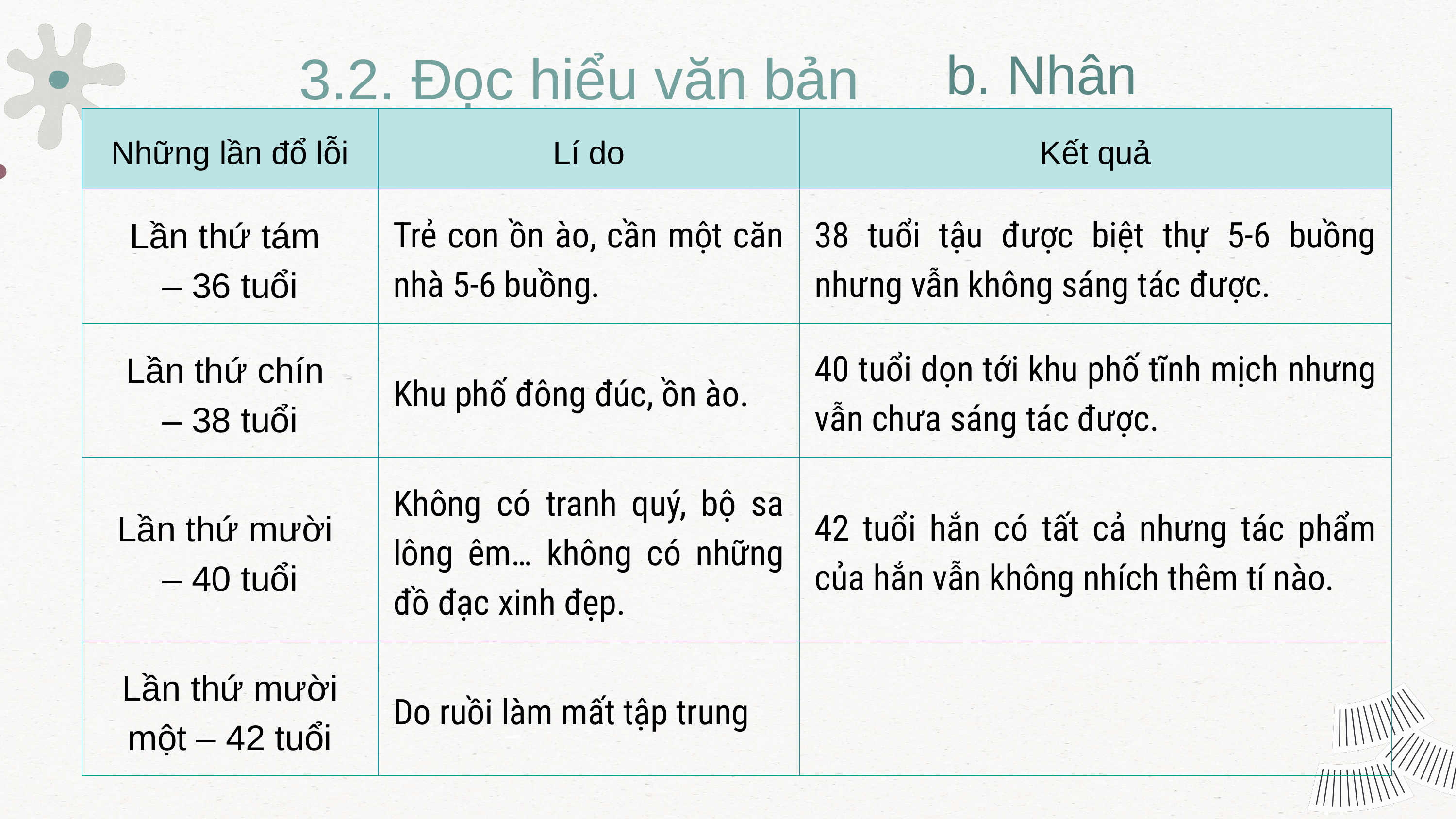

b. Nhân vật
3.2. Đọc hiểu văn bản
| Những lần đổ lỗi | Lí do | Kết quả |
| --- | --- | --- |
| Lần thứ tám – 36 tuổi | Trẻ con ồn ào, cần một căn nhà 5-6 buồng. | 38 tuổi tậu được biệt thự 5-6 buồng nhưng vẫn không sáng tác được. |
| Lần thứ chín – 38 tuổi | Khu phố đông đúc, ồn ào. | 40 tuổi dọn tới khu phố tĩnh mịch nhưng vẫn chưa sáng tác được. |
| Lần thứ mười – 40 tuổi | Không có tranh quý, bộ sa lông êm… không có những đồ đạc xinh đẹp. | 42 tuổi hắn có tất cả nhưng tác phẩm của hắn vẫn không nhích thêm tí nào. |
| Lần thứ mười một – 42 tuổi | Do ruồi làm mất tập trung |  |